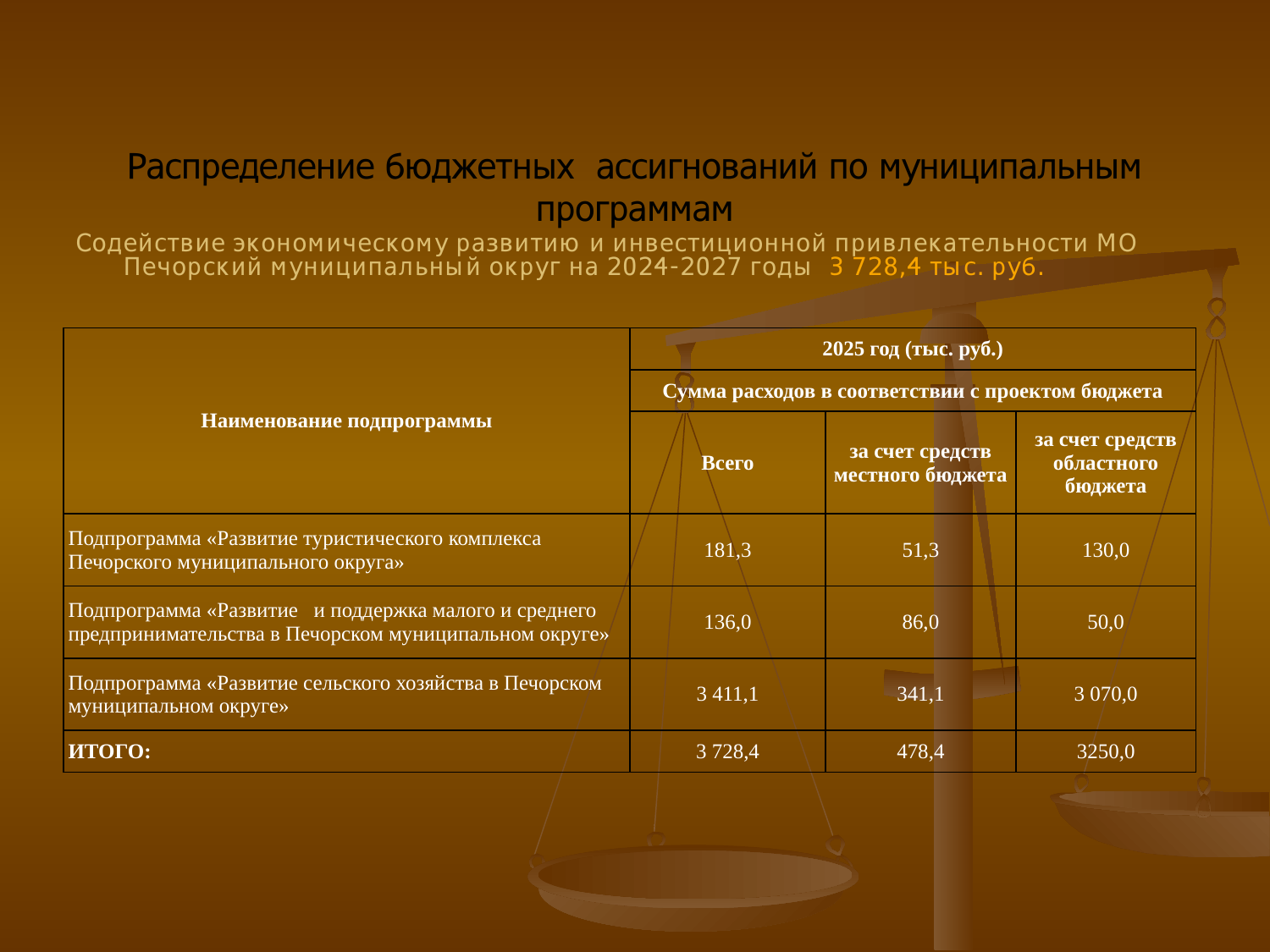

# Распределение бюджетных  ассигнований по муниципальным программам
Содействие экономическому развитию и инвестиционной привлекательности МО Печорский муниципальный округ на 2024-2027 годы  3 728,4 тыс. руб.

| Наименование подпрограммы | 2025 год (тыс. руб.) |  |  |
| --- | --- | --- | --- |
|  | Сумма расходов в соответствии с проектом бюджета |  |  |
|  | Всего | за счет средств местного бюджета | за счет средств областного бюджета |
| Подпрограмма «Развитие туристического комплекса Печорского муниципального округа» | 181,3 | 51,3 | 130,0 |
| Подпрограмма «Развитие и поддержка малого и среднего предпринимательства в Печорском муниципальном округе» | 136,0 | 86,0 | 50,0 |
| Подпрограмма «Развитие сельского хозяйства в Печорском муниципальном округе» | 3 411,1 | 341,1 | 3 070,0 |
| ИТОГО: | 3 728,4 | 478,4 | 3250,0 |